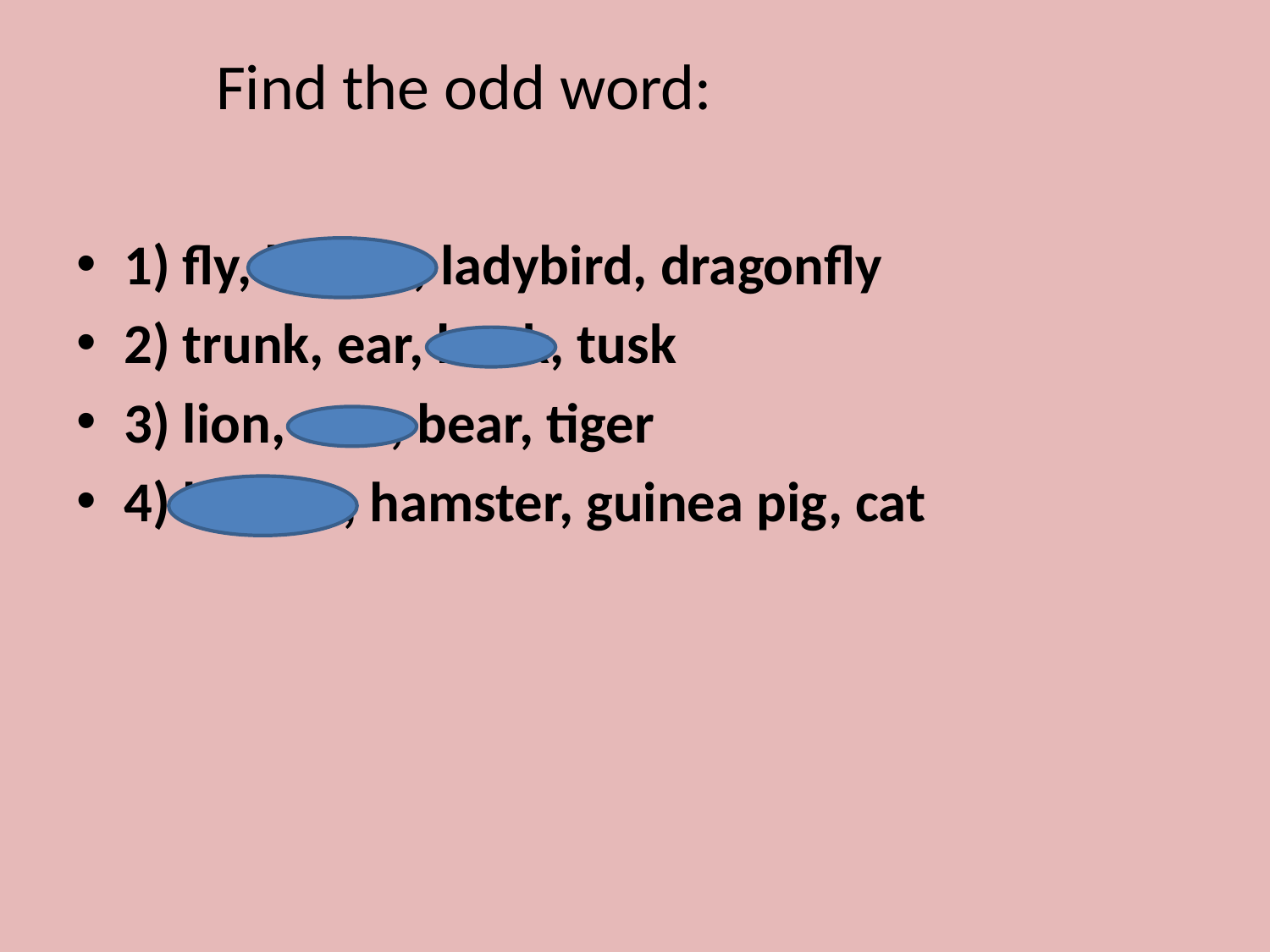

# Find the odd word:
1) fly, beetle, ladybird, dragonfly
2) trunk, ear, beak, tusk
3) lion, cow, bear, tiger
4) budgie, hamster, guinea pig, cat